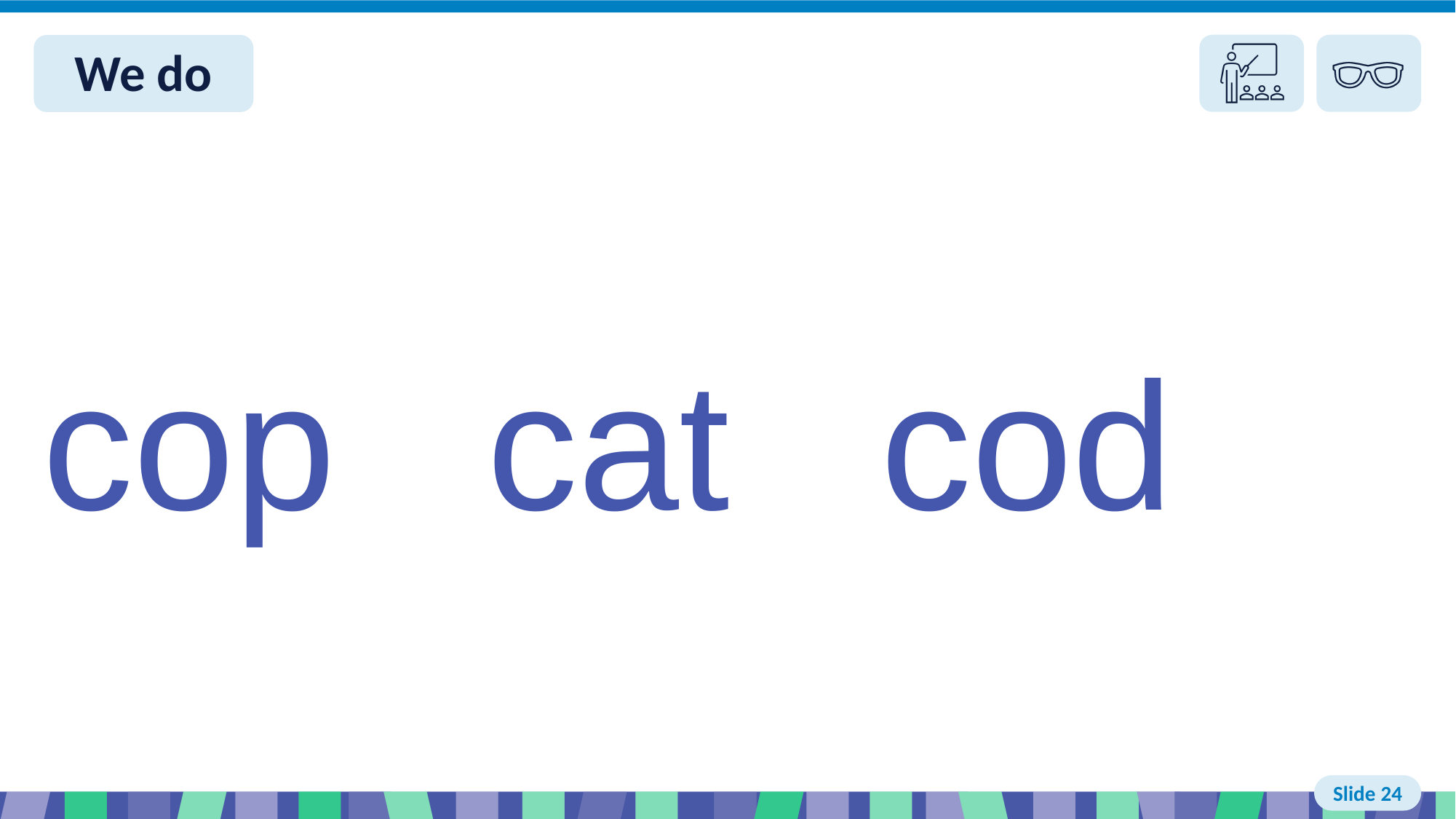

# Slide 24 We do read
cop   cat   cod